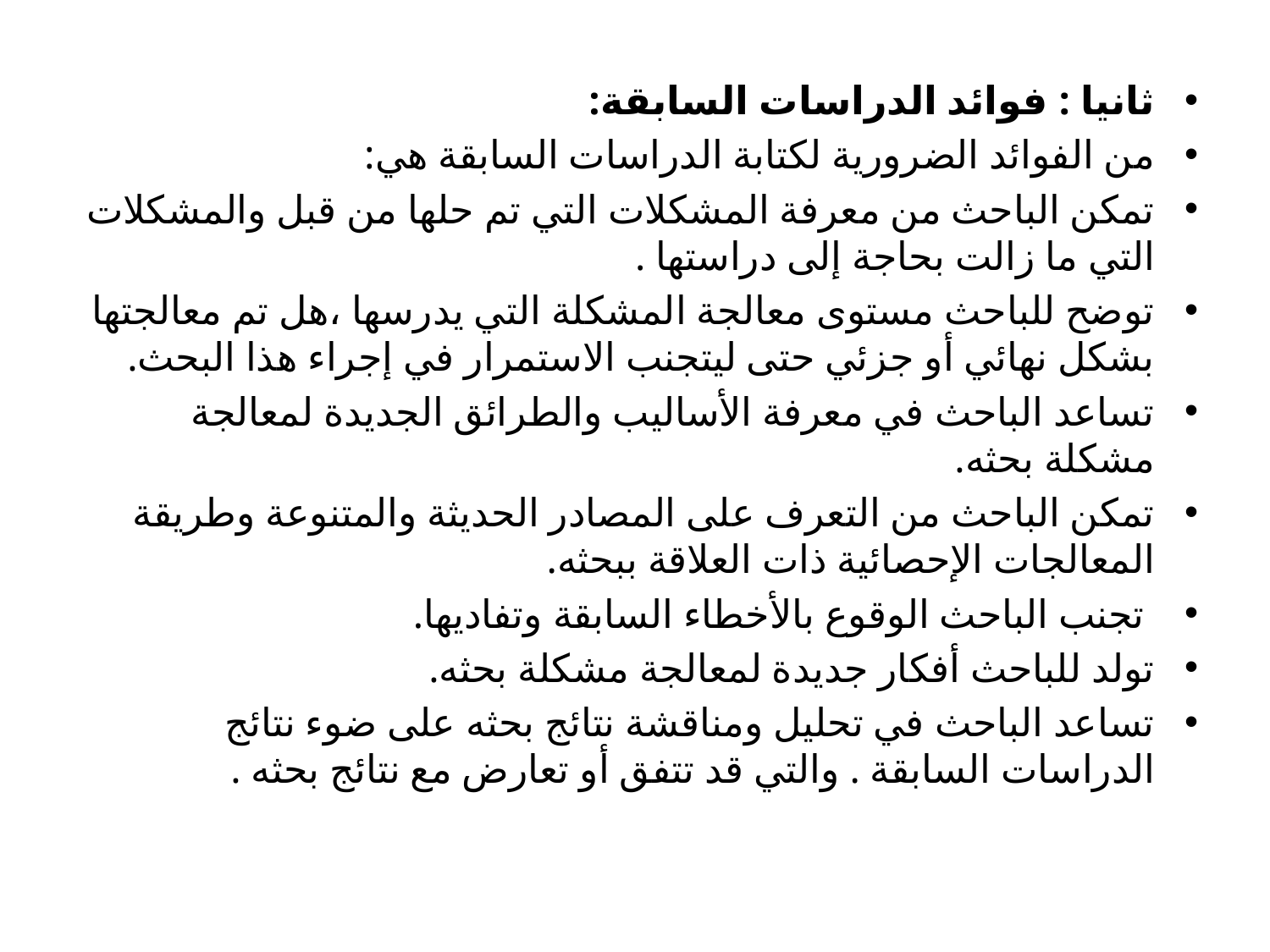

ثانيا : فوائد الدراسات السابقة:
من الفوائد الضرورية لكتابة الدراسات السابقة هي:
تمكن الباحث من معرفة المشكلات التي تم حلها من قبل والمشكلات التي ما زالت بحاجة إلى دراستها .
توضح للباحث مستوى معالجة المشكلة التي يدرسها ،هل تم معالجتها بشكل نهائي أو جزئي حتى ليتجنب الاستمرار في إجراء هذا البحث.
تساعد الباحث في معرفة الأساليب والطرائق الجديدة لمعالجة مشكلة بحثه.
تمكن الباحث من التعرف على المصادر الحديثة والمتنوعة وطريقة المعالجات الإحصائية ذات العلاقة ببحثه.
 تجنب الباحث الوقوع بالأخطاء السابقة وتفاديها.
تولد للباحث أفكار جديدة لمعالجة مشكلة بحثه.
تساعد الباحث في تحليل ومناقشة نتائج بحثه على ضوء نتائج الدراسات السابقة . والتي قد تتفق أو تعارض مع نتائج بحثه .